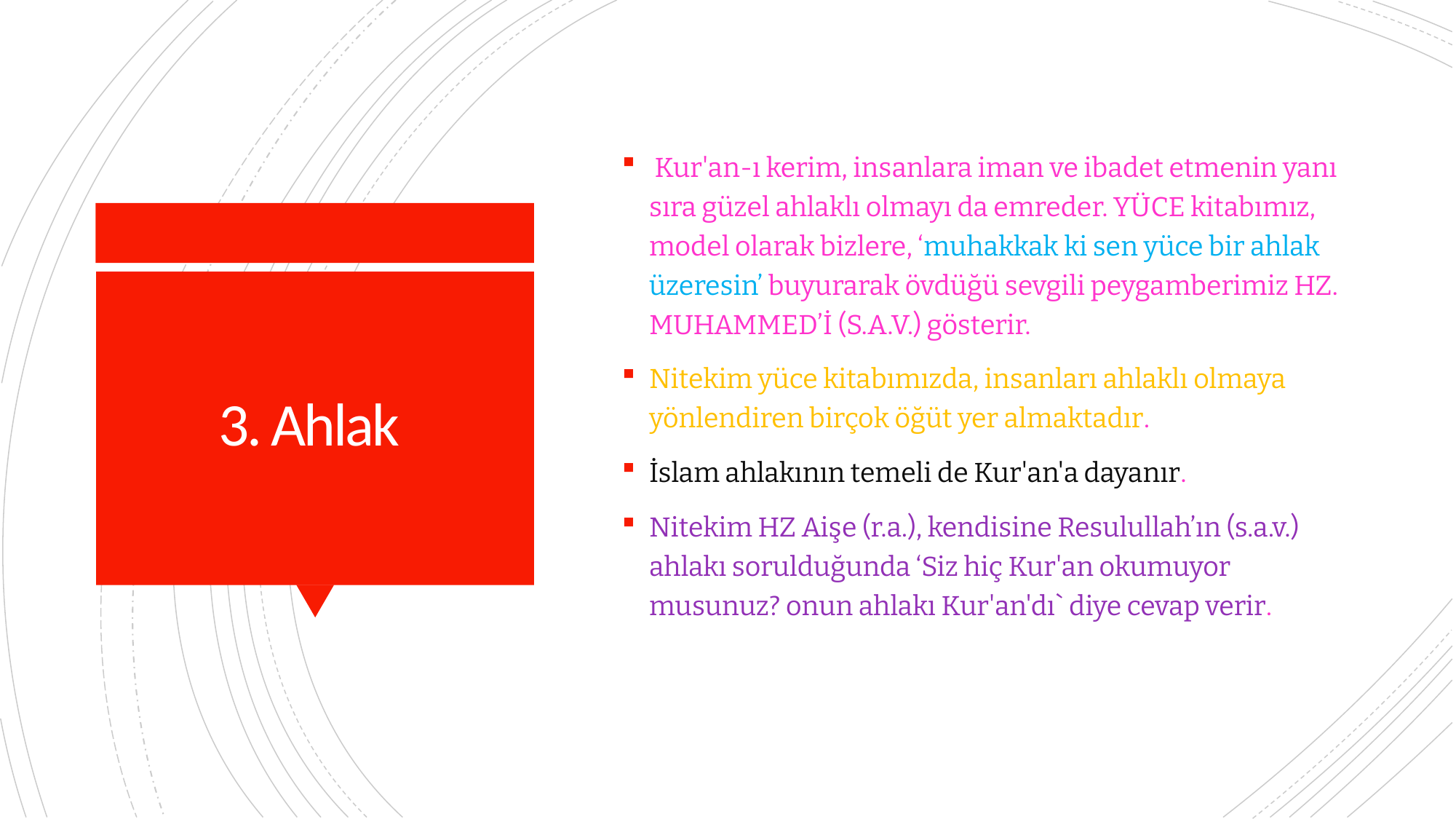

Kur'an-ı kerim, insanlara iman ve ibadet etmenin yanı sıra güzel ahlaklı olmayı da emreder. YÜCE kitabımız, model olarak bizlere, ‘muhakkak ki sen yüce bir ahlak üzeresin’ buyurarak övdüğü sevgili peygamberimiz HZ. MUHAMMED’İ (S.A.V.) gösterir.
Nitekim yüce kitabımızda, insanları ahlaklı olmaya yönlendiren birçok öğüt yer almaktadır.
İslam ahlakının temeli de Kur'an'a dayanır.
Nitekim HZ Aişe (r.a.), kendisine Resulullah’ın (s.a.v.) ahlakı sorulduğunda ‘Siz hiç Kur'an okumuyor musunuz? onun ahlakı Kur'an'dı` diye cevap verir.

# 3. Ahlak